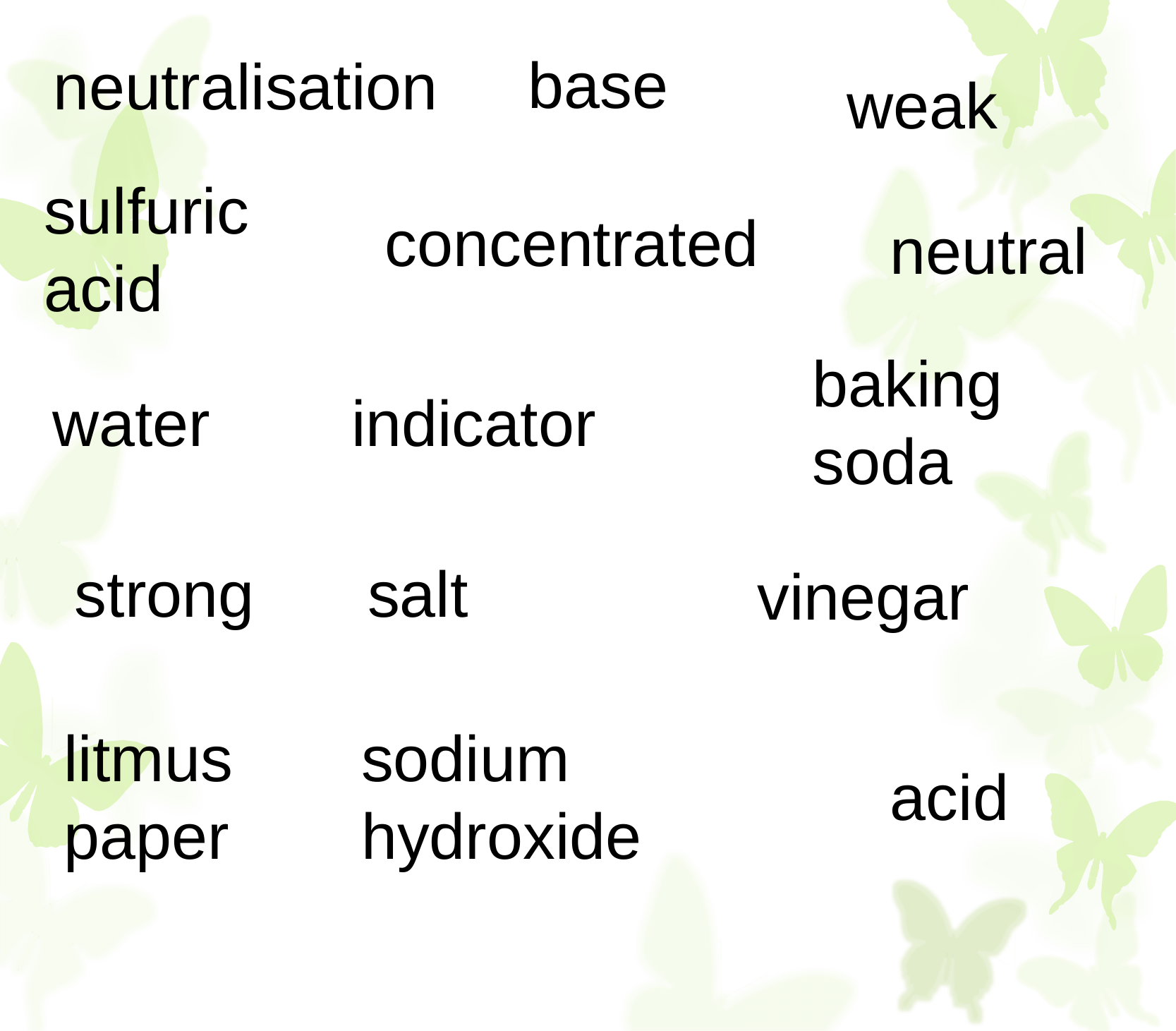

base
neutralisation
weak
sulfuric acid
concentrated
neutral
baking soda
water
indicator
strong
salt
vinegar
litmus paper
sodium hydroxide
acid